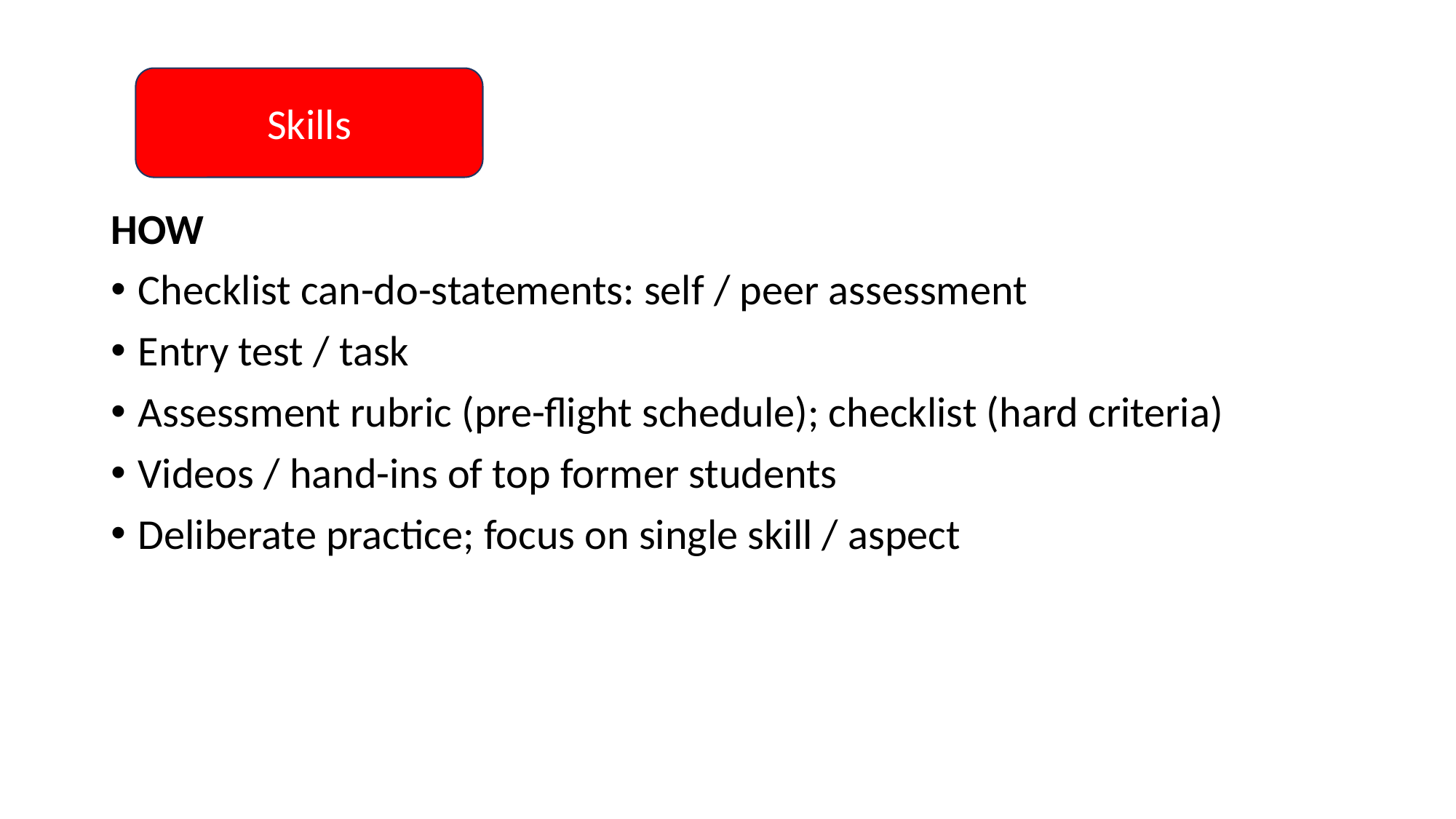

#
Skills
HOW
Checklist can-do-statements: self / peer assessment
Entry test / task
Assessment rubric (pre-flight schedule); checklist (hard criteria)
Videos / hand-ins of top former students
Deliberate practice; focus on single skill / aspect